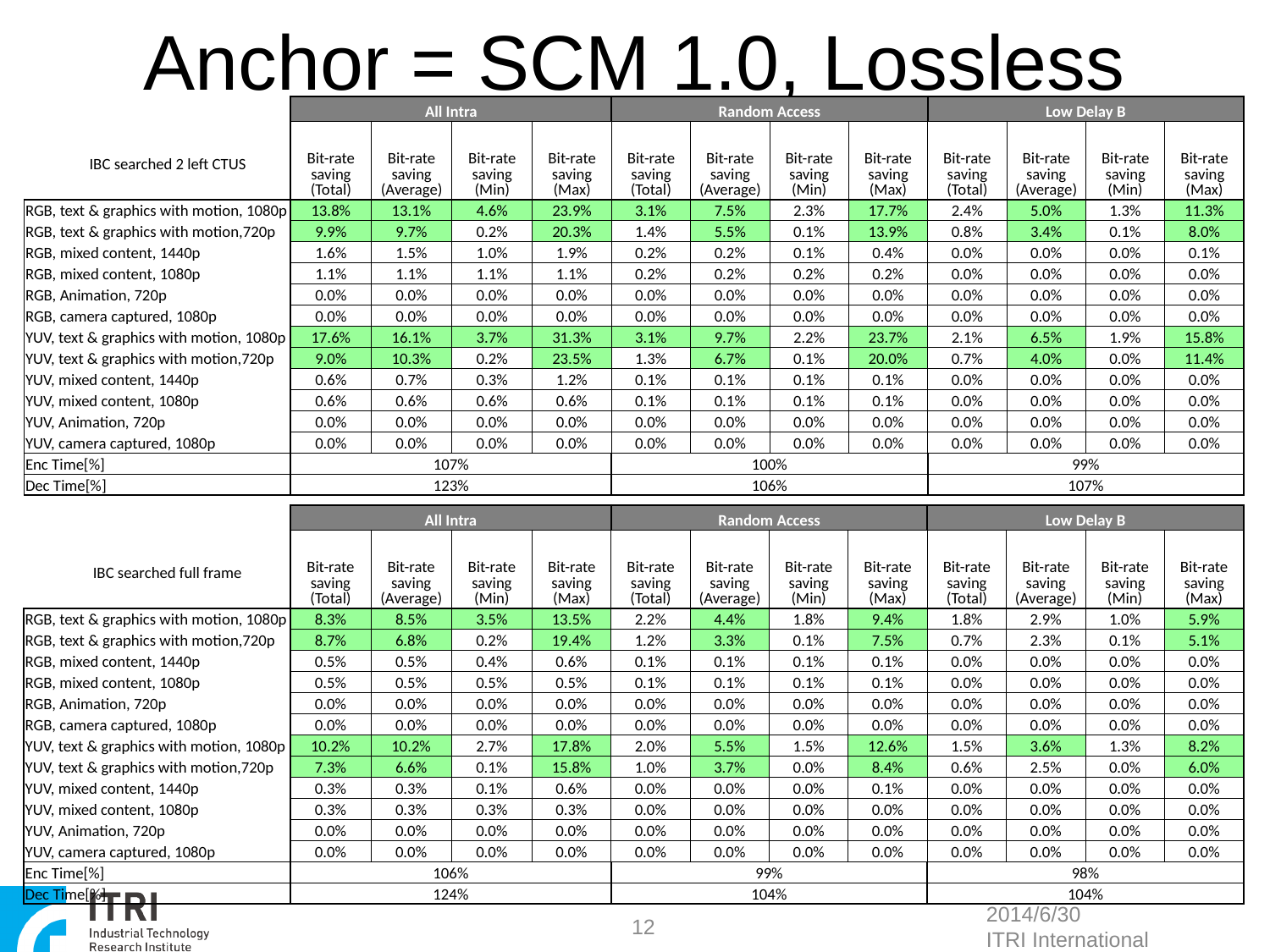

Anchor = SCM 1.0, Lossless
|  | All Intra |  |  |  | Random Access |  |  |  | Low Delay B |  |  |  |
| --- | --- | --- | --- | --- | --- | --- | --- | --- | --- | --- | --- | --- |
| IBC searched 2 left CTUS | Bit-rate saving (Total) | Bit-rate saving (Average) | Bit-rate saving (Min) | Bit-rate saving (Max) | Bit-rate saving (Total) | Bit-rate saving (Average) | Bit-rate saving (Min) | Bit-rate saving (Max) | Bit-rate saving (Total) | Bit-rate saving (Average) | Bit-rate saving (Min) | Bit-rate saving (Max) |
|  |  |  |  |  |  |  |  |  |  |  |  |  |
| RGB, text & graphics with motion, 1080p | 13.8% | 13.1% | 4.6% | 23.9% | 3.1% | 7.5% | 2.3% | 17.7% | 2.4% | 5.0% | 1.3% | 11.3% |
| RGB, text & graphics with motion,720p | 9.9% | 9.7% | 0.2% | 20.3% | 1.4% | 5.5% | 0.1% | 13.9% | 0.8% | 3.4% | 0.1% | 8.0% |
| RGB, mixed content, 1440p | 1.6% | 1.5% | 1.0% | 1.9% | 0.2% | 0.2% | 0.1% | 0.4% | 0.0% | 0.0% | 0.0% | 0.1% |
| RGB, mixed content, 1080p | 1.1% | 1.1% | 1.1% | 1.1% | 0.2% | 0.2% | 0.2% | 0.2% | 0.0% | 0.0% | 0.0% | 0.0% |
| RGB, Animation, 720p | 0.0% | 0.0% | 0.0% | 0.0% | 0.0% | 0.0% | 0.0% | 0.0% | 0.0% | 0.0% | 0.0% | 0.0% |
| RGB, camera captured, 1080p | 0.0% | 0.0% | 0.0% | 0.0% | 0.0% | 0.0% | 0.0% | 0.0% | 0.0% | 0.0% | 0.0% | 0.0% |
| YUV, text & graphics with motion, 1080p | 17.6% | 16.1% | 3.7% | 31.3% | 3.1% | 9.7% | 2.2% | 23.7% | 2.1% | 6.5% | 1.9% | 15.8% |
| YUV, text & graphics with motion,720p | 9.0% | 10.3% | 0.2% | 23.5% | 1.3% | 6.7% | 0.1% | 20.0% | 0.7% | 4.0% | 0.0% | 11.4% |
| YUV, mixed content, 1440p | 0.6% | 0.7% | 0.3% | 1.2% | 0.1% | 0.1% | 0.1% | 0.1% | 0.0% | 0.0% | 0.0% | 0.0% |
| YUV, mixed content, 1080p | 0.6% | 0.6% | 0.6% | 0.6% | 0.1% | 0.1% | 0.1% | 0.1% | 0.0% | 0.0% | 0.0% | 0.0% |
| YUV, Animation, 720p | 0.0% | 0.0% | 0.0% | 0.0% | 0.0% | 0.0% | 0.0% | 0.0% | 0.0% | 0.0% | 0.0% | 0.0% |
| YUV, camera captured, 1080p | 0.0% | 0.0% | 0.0% | 0.0% | 0.0% | 0.0% | 0.0% | 0.0% | 0.0% | 0.0% | 0.0% | 0.0% |
| Enc Time[%] | 107% |  |  |  | 100% |  |  |  | 99% |  |  |  |
| Dec Time[%] | 123% |  |  |  | 106% |  |  |  | 107% |  |  |  |
|  | All Intra |  |  |  | Random Access |  |  |  | Low Delay B |  |  |  |
| --- | --- | --- | --- | --- | --- | --- | --- | --- | --- | --- | --- | --- |
| IBC searched full frame | Bit-rate saving (Total) | Bit-rate saving (Average) | Bit-rate saving (Min) | Bit-rate saving (Max) | Bit-rate saving (Total) | Bit-rate saving (Average) | Bit-rate saving (Min) | Bit-rate saving (Max) | Bit-rate saving (Total) | Bit-rate saving (Average) | Bit-rate saving (Min) | Bit-rate saving (Max) |
|  |  |  |  |  |  |  |  |  |  |  |  |  |
| RGB, text & graphics with motion, 1080p | 8.3% | 8.5% | 3.5% | 13.5% | 2.2% | 4.4% | 1.8% | 9.4% | 1.8% | 2.9% | 1.0% | 5.9% |
| RGB, text & graphics with motion,720p | 8.7% | 6.8% | 0.2% | 19.4% | 1.2% | 3.3% | 0.1% | 7.5% | 0.7% | 2.3% | 0.1% | 5.1% |
| RGB, mixed content, 1440p | 0.5% | 0.5% | 0.4% | 0.6% | 0.1% | 0.1% | 0.1% | 0.1% | 0.0% | 0.0% | 0.0% | 0.0% |
| RGB, mixed content, 1080p | 0.5% | 0.5% | 0.5% | 0.5% | 0.1% | 0.1% | 0.1% | 0.1% | 0.0% | 0.0% | 0.0% | 0.0% |
| RGB, Animation, 720p | 0.0% | 0.0% | 0.0% | 0.0% | 0.0% | 0.0% | 0.0% | 0.0% | 0.0% | 0.0% | 0.0% | 0.0% |
| RGB, camera captured, 1080p | 0.0% | 0.0% | 0.0% | 0.0% | 0.0% | 0.0% | 0.0% | 0.0% | 0.0% | 0.0% | 0.0% | 0.0% |
| YUV, text & graphics with motion, 1080p | 10.2% | 10.2% | 2.7% | 17.8% | 2.0% | 5.5% | 1.5% | 12.6% | 1.5% | 3.6% | 1.3% | 8.2% |
| YUV, text & graphics with motion,720p | 7.3% | 6.6% | 0.1% | 15.8% | 1.0% | 3.7% | 0.0% | 8.4% | 0.6% | 2.5% | 0.0% | 6.0% |
| YUV, mixed content, 1440p | 0.3% | 0.3% | 0.1% | 0.6% | 0.0% | 0.0% | 0.0% | 0.1% | 0.0% | 0.0% | 0.0% | 0.0% |
| YUV, mixed content, 1080p | 0.3% | 0.3% | 0.3% | 0.3% | 0.0% | 0.0% | 0.0% | 0.0% | 0.0% | 0.0% | 0.0% | 0.0% |
| YUV, Animation, 720p | 0.0% | 0.0% | 0.0% | 0.0% | 0.0% | 0.0% | 0.0% | 0.0% | 0.0% | 0.0% | 0.0% | 0.0% |
| YUV, camera captured, 1080p | 0.0% | 0.0% | 0.0% | 0.0% | 0.0% | 0.0% | 0.0% | 0.0% | 0.0% | 0.0% | 0.0% | 0.0% |
| Enc Time[%] | 106% |  |  |  | 99% |  |  |  | 98% |  |  |  |
| Dec Time[%] | 124% |  |  |  | 104% |  |  |  | 104% |  |  |  |
12
2014/6/30
ITRI International